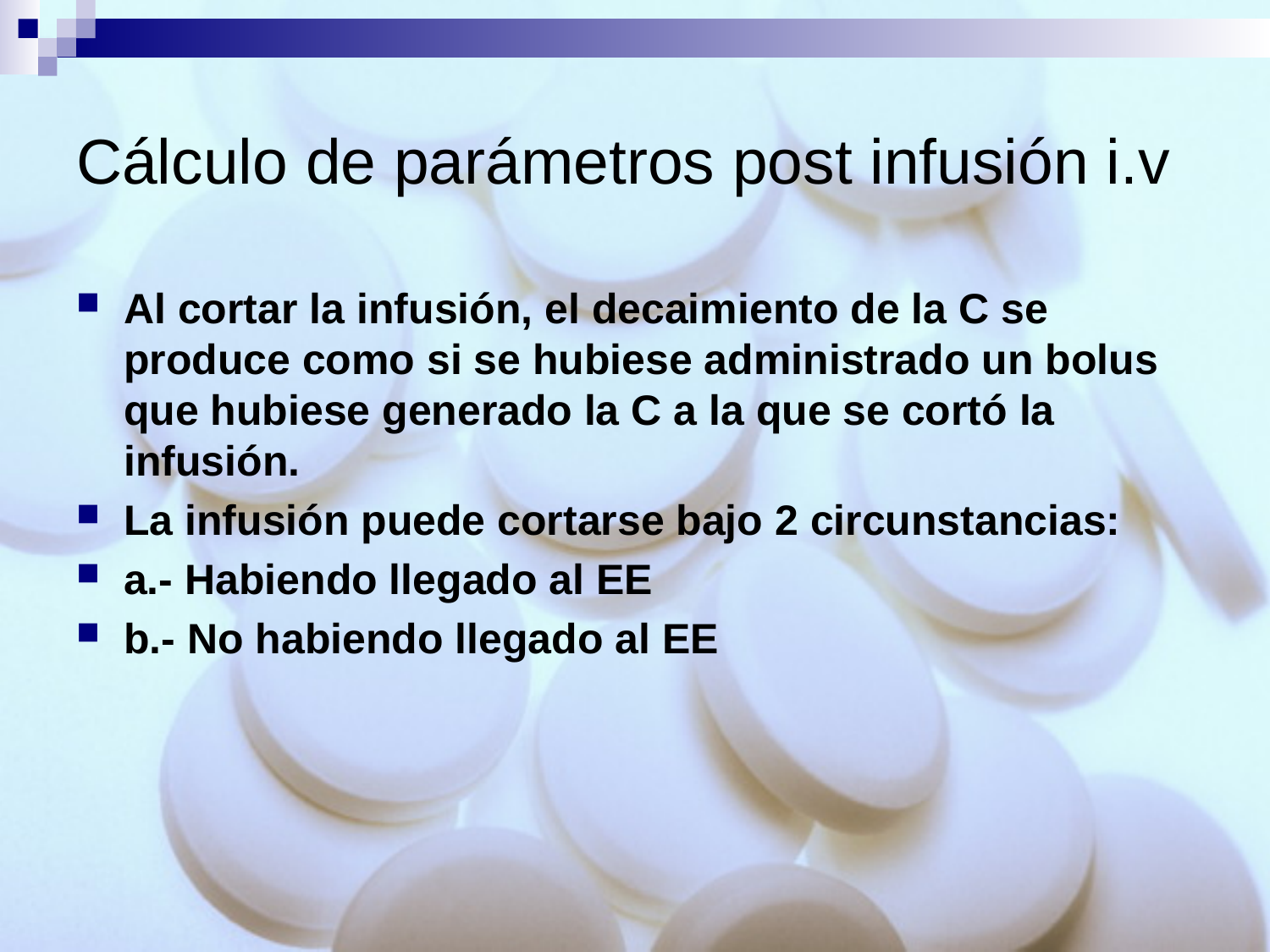

# Cálculo de parámetros post infusión i.v
Al cortar la infusión, el decaimiento de la C se produce como si se hubiese administrado un bolus que hubiese generado la C a la que se cortó la infusión.
La infusión puede cortarse bajo 2 circunstancias:
a.- Habiendo llegado al EE
b.- No habiendo llegado al EE